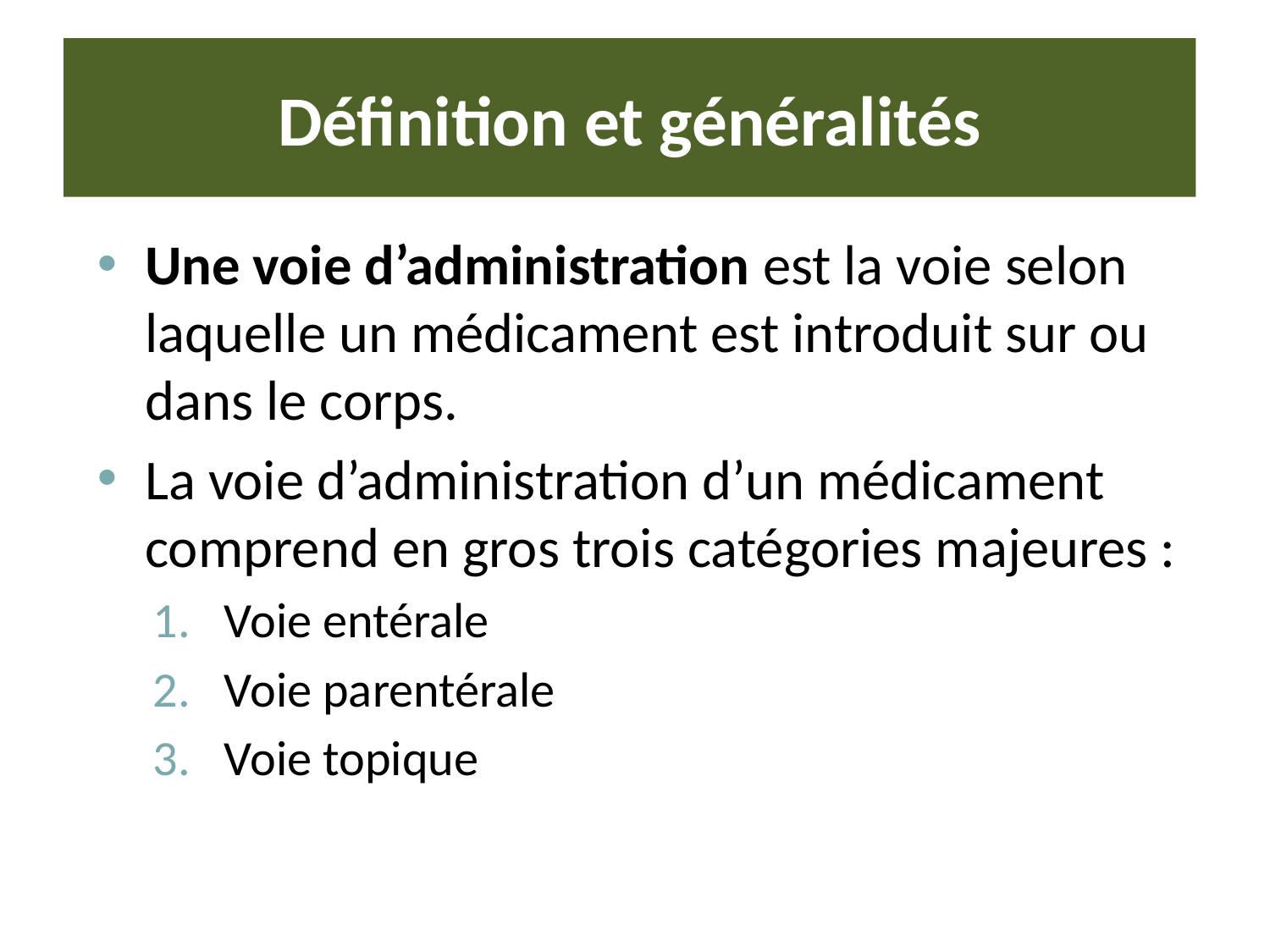

# Définition et généralités
Une voie d’administration est la voie selon laquelle un médicament est introduit sur ou dans le corps.
La voie d’administration d’un médicament comprend en gros trois catégories majeures :
Voie entérale
Voie parentérale
Voie topique